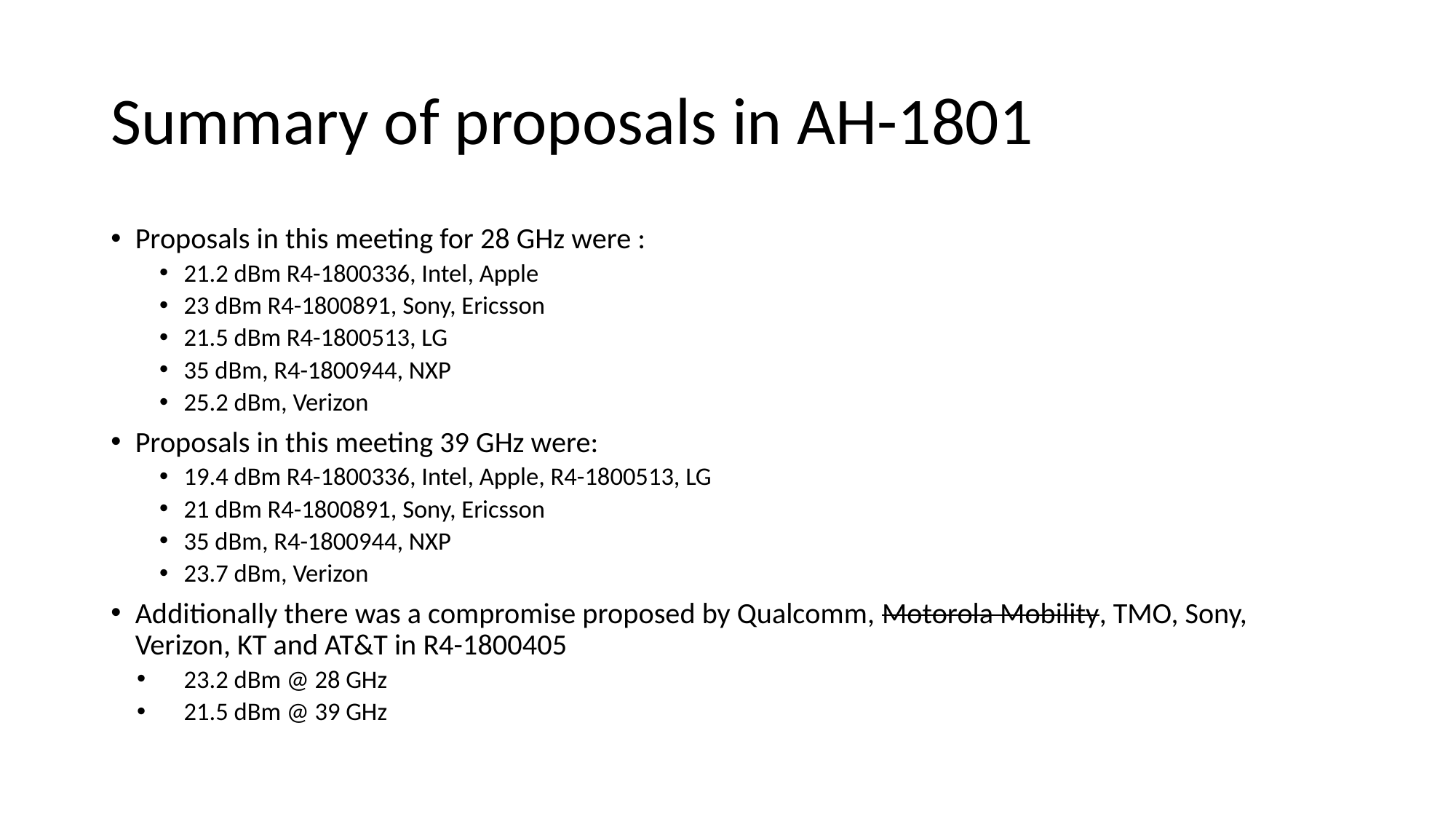

# Summary of proposals in AH-1801
Proposals in this meeting for 28 GHz were :
21.2 dBm R4-1800336, Intel, Apple
23 dBm R4-1800891, Sony, Ericsson
21.5 dBm R4-1800513, LG
35 dBm, R4-1800944, NXP
25.2 dBm, Verizon
Proposals in this meeting 39 GHz were:
19.4 dBm R4-1800336, Intel, Apple, R4-1800513, LG
21 dBm R4-1800891, Sony, Ericsson
35 dBm, R4-1800944, NXP
23.7 dBm, Verizon
Additionally there was a compromise proposed by Qualcomm, Motorola Mobility, TMO, Sony, Verizon, KT and AT&T in R4-1800405
23.2 dBm @ 28 GHz
21.5 dBm @ 39 GHz